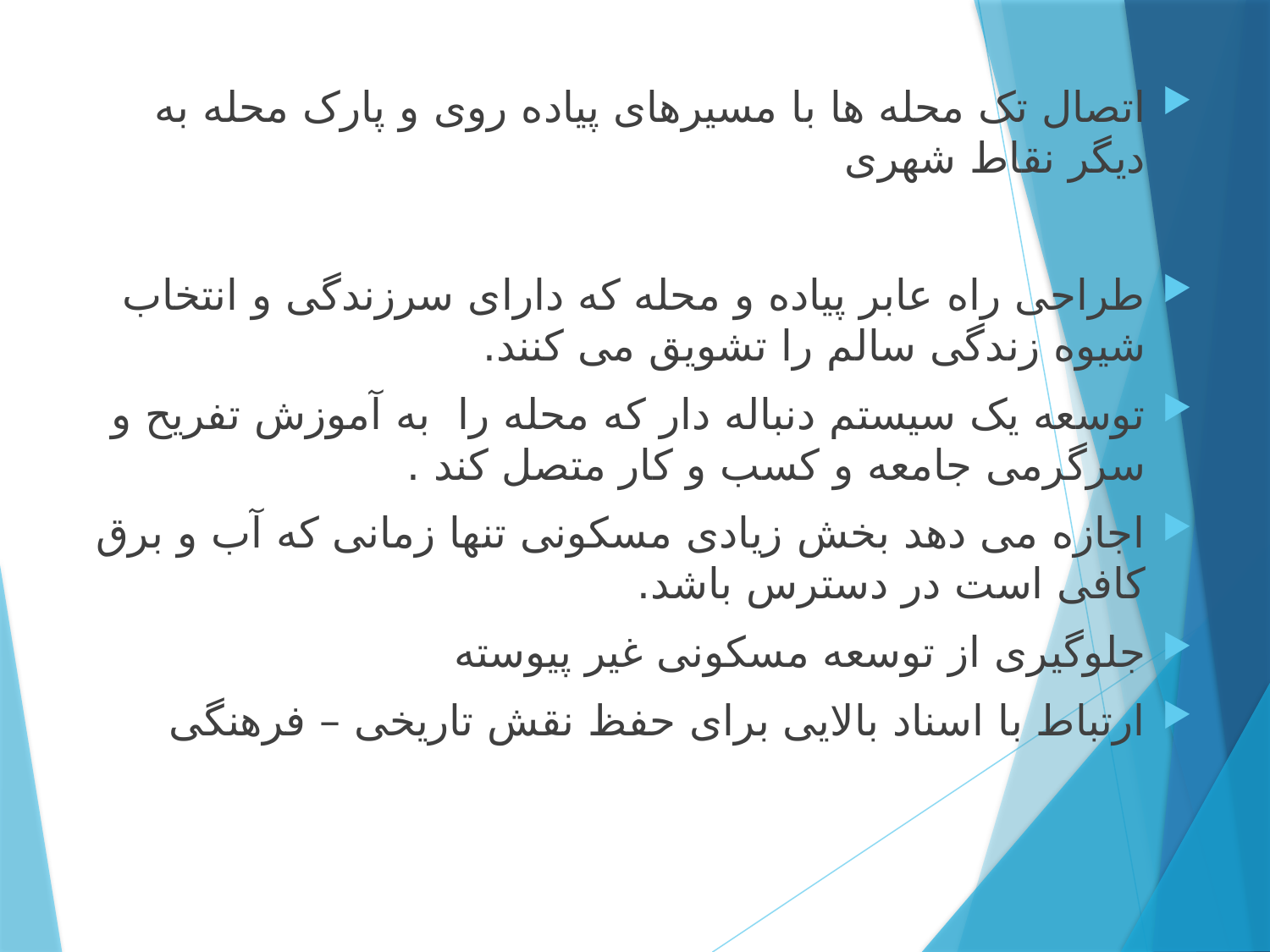

اتصال تک محله ها با مسیرهای پیاده روی و پارک محله به دیگر نقاط شهری

طراحی راه عابر پیاده و محله که دارای سرزندگی و انتخاب شیوه زندگی سالم را تشویق می کنند.
توسعه یک سیستم دنباله دار که محله را  به آموزش تفریح و سرگرمی جامعه و کسب و کار متصل کند .
اجازه می دهد بخش زیادی مسکونی تنها زمانی که آب و برق کافی است در دسترس باشد.
جلوگیری از توسعه مسکونی غیر پیوسته
ارتباط با اسناد بالایی برای حفظ نقش تاریخی – فرهنگی